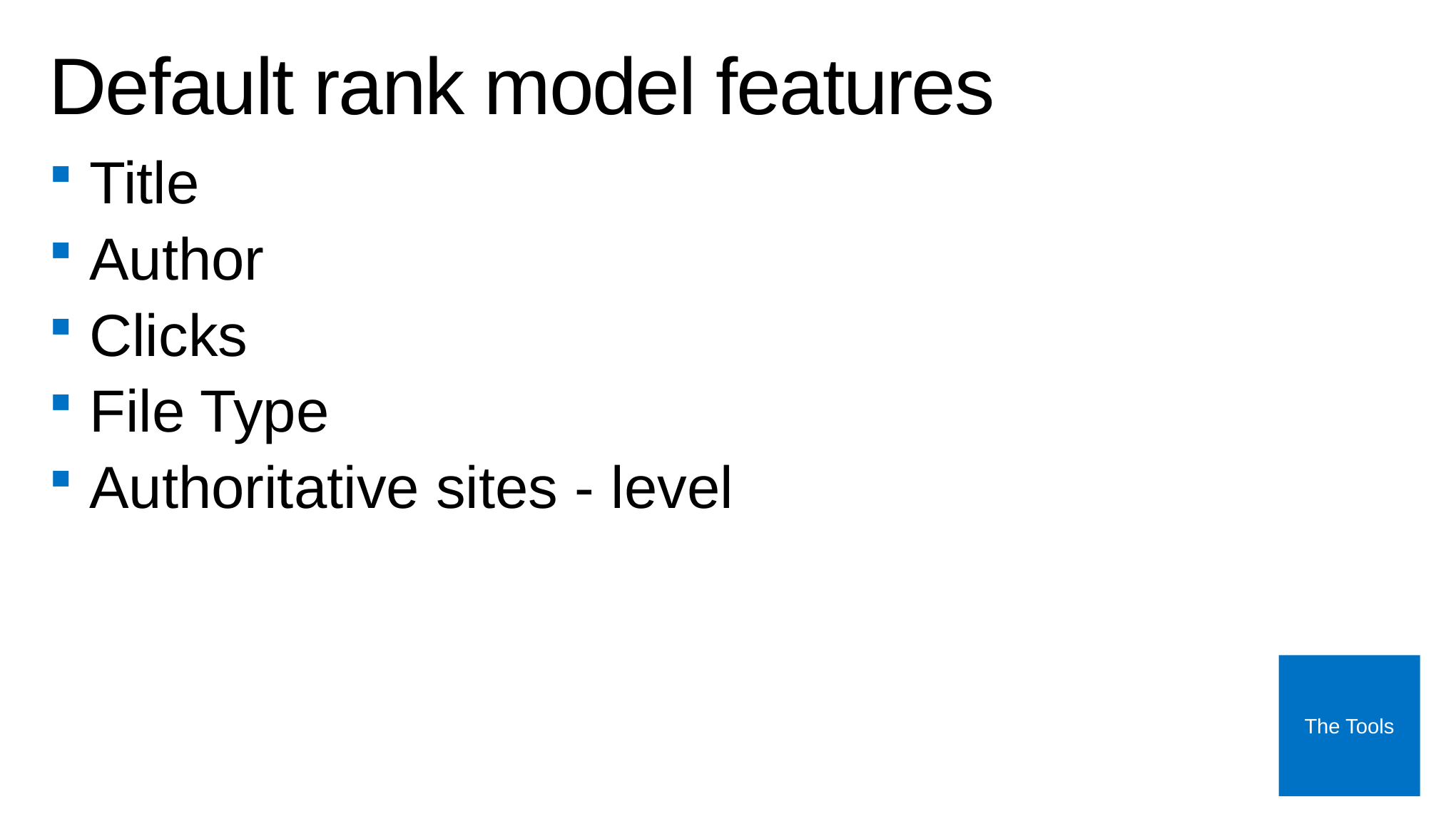

# Default rank model features
Title
Author
Clicks
File Type
Authoritative sites - level
The Tools